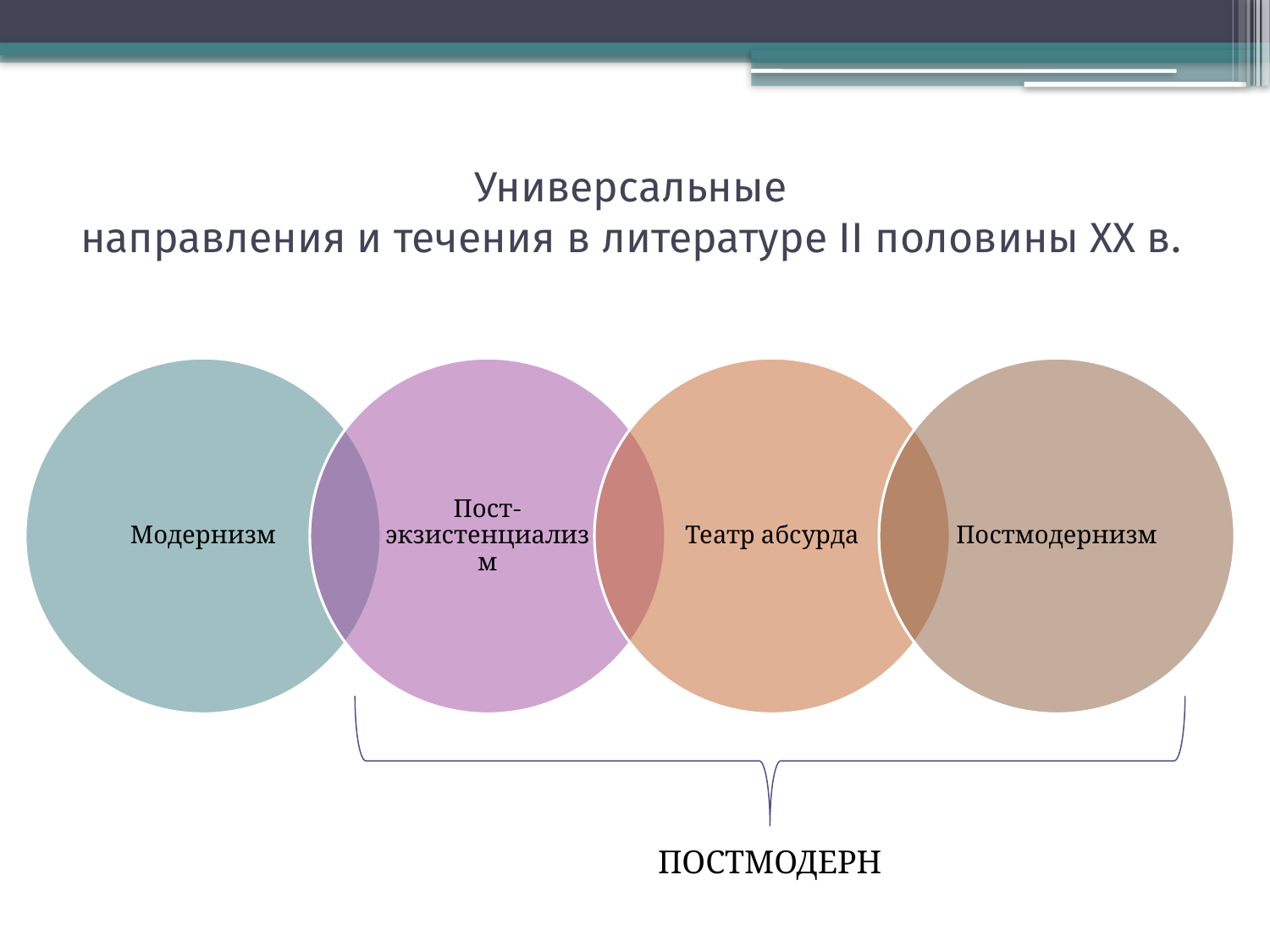

# Универсальные направления и течения в литературе II половины ХХ в.
Модернизм
Пост-экзистенциализм
Театр абсурда
Постмодернизм

ПОСТМОДЕРН